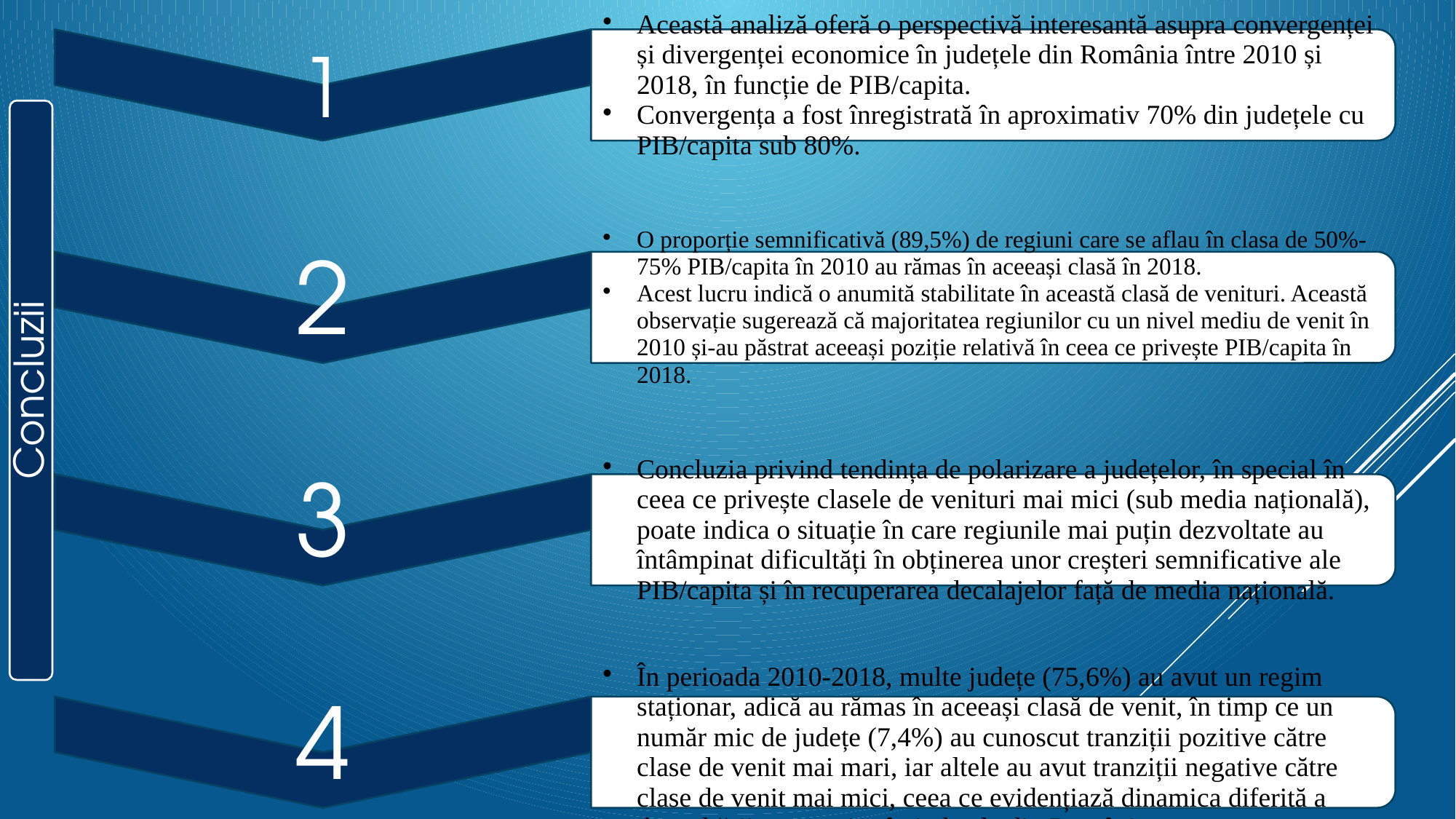

1
Această analiză oferă o perspectivă interesantă asupra convergenței și divergenței economice în județele din România între 2010 și 2018, în funcție de PIB/capita.
2
3
Concluzia privind tendința de polarizare a județelor, în special în ceea ce privește clasele de venituri mai mici (sub media națională), poate indica o situație în care regiunile mai puțin dezvoltate au întâmpinat dificultăți în obținerea unor creșteri semnificative ale PIB/capita și în recuperarea decalajelor față de media națională.
O proporție semnificativă (89,5%) de regiuni care se aflau în clasa de 50%-75% PIB/capita în 2010 au rămas în aceeași clasă în 2018.
4
Convergența a fost înregistrată în aproximativ 70% din județele cu PIB/capita sub 80%.
Acest lucru indică o anumită stabilitate în această clasă de venituri. Această observație sugerează că majoritatea regiunilor cu un nivel mediu de venit în 2010 și-au păstrat aceeași poziție relativă în ceea ce privește PIB/capita în 2018.

Concluzii